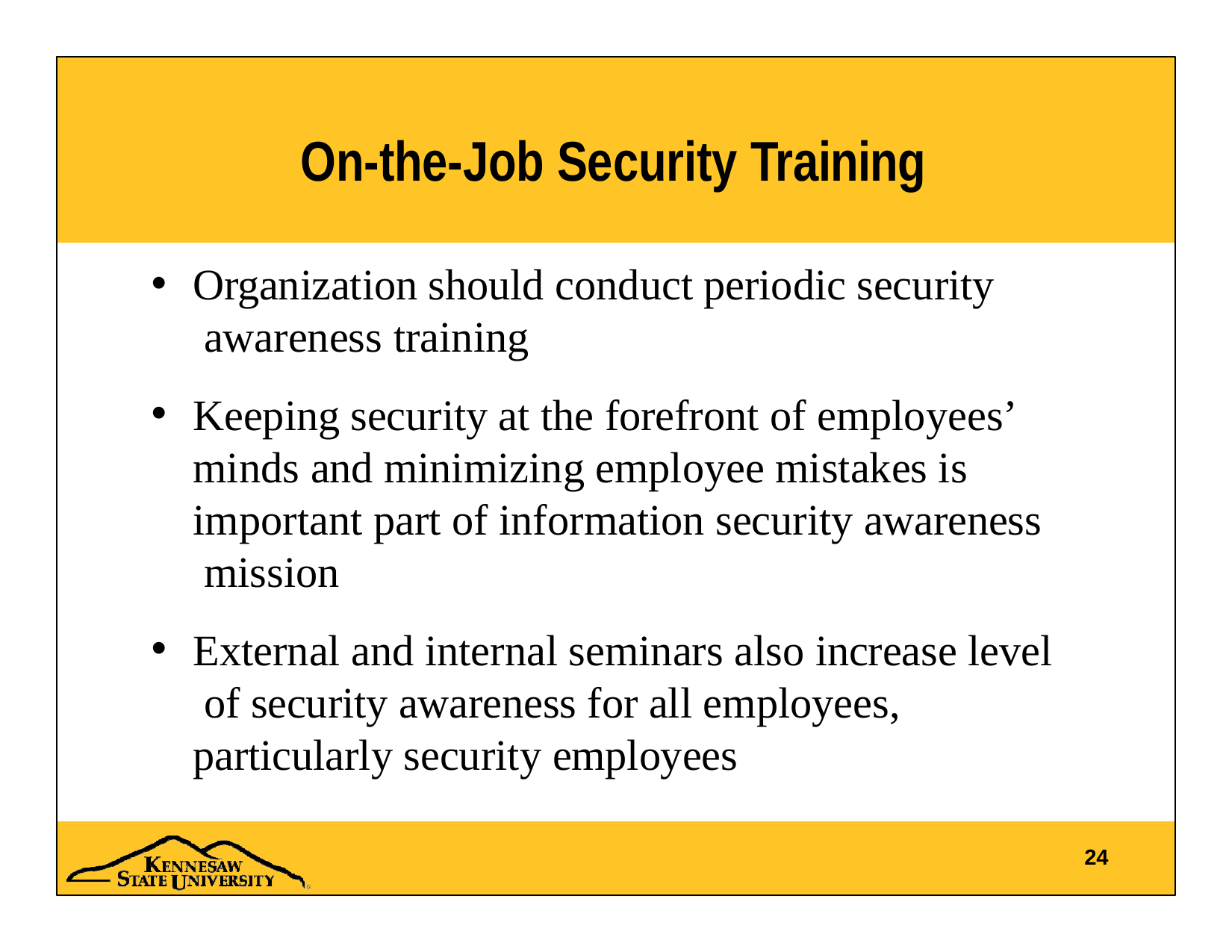

# On-the-Job Security Training
Organization should conduct periodic security  awareness training
Keeping security at the forefront of employees’  minds and minimizing employee mistakes is  important part of information security awareness  mission
External and internal seminars also increase level  of security awareness for all employees,  particularly security employees

24